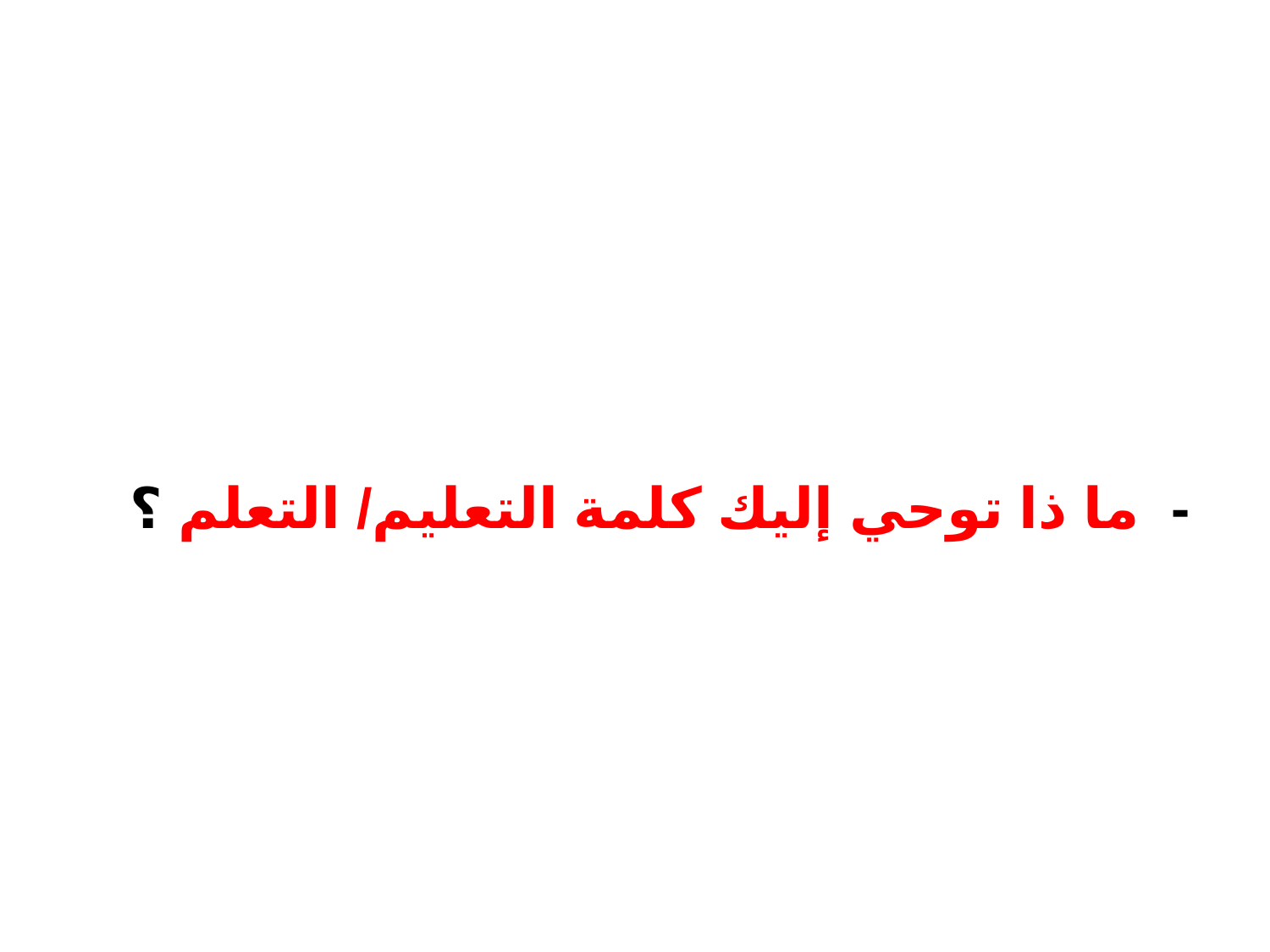

-  ما ذا توحي إليك كلمة التعليم/ التعلم ؟